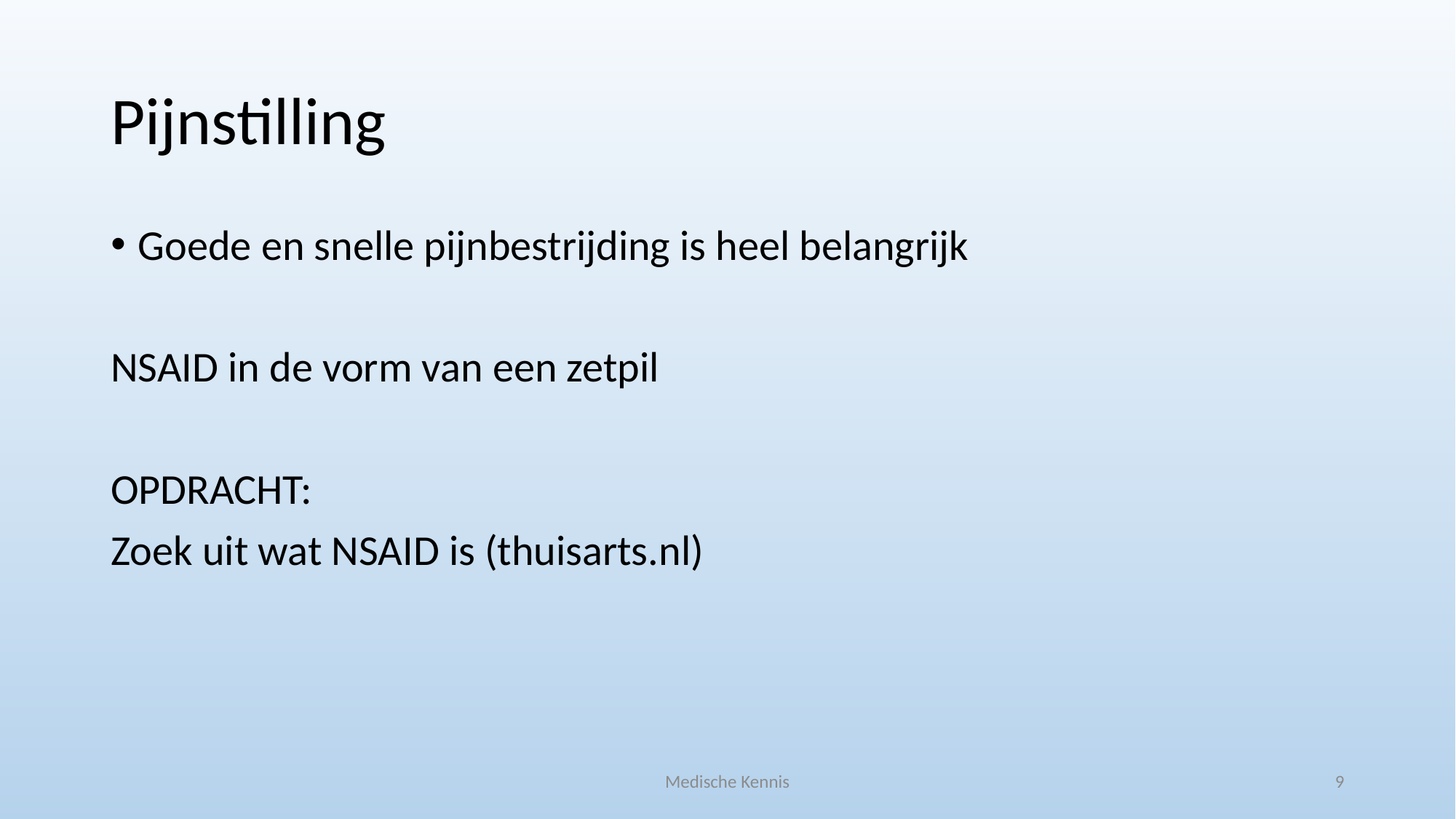

# Pijnstilling
Goede en snelle pijnbestrijding is heel belangrijk

NSAID in de vorm van een zetpil

OPDRACHT:
Zoek uit wat NSAID is (thuisarts.nl)

Medische Kennis
9